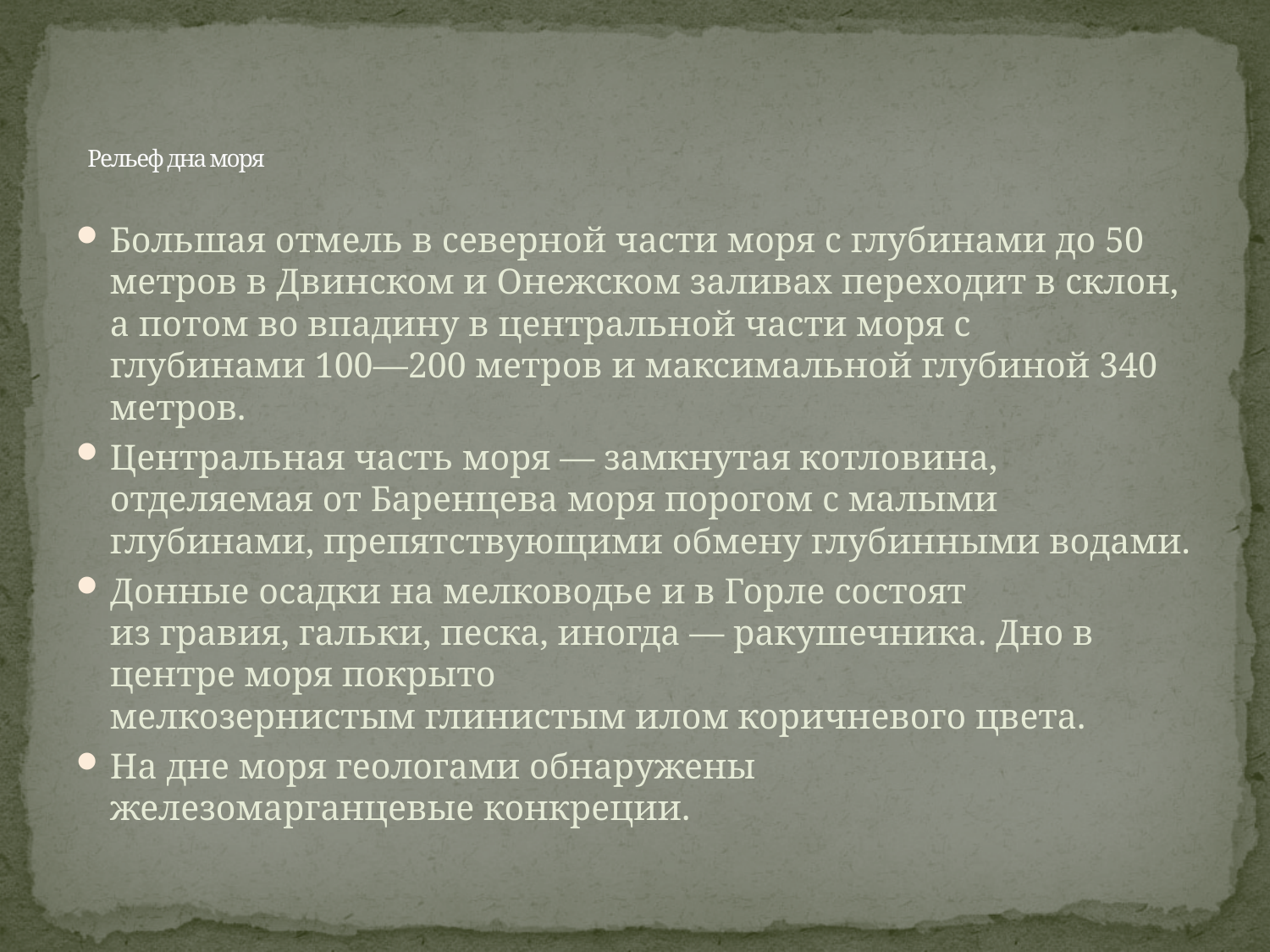

# Рельеф дна моря
Большая отмель в северной части моря с глубинами до 50 метров в Двинском и Онежском заливах переходит в склон, а потом во впадину в центральной части моря с глубинами 100—200 метров и максимальной глубиной 340 метров.
Центральная часть моря — замкнутая котловина, отделяемая от Баренцева моря порогом с малыми глубинами, препятствующими обмену глубинными водами.
Донные осадки на мелководье и в Горле состоят из гравия, гальки, песка, иногда — ракушечника. Дно в центре моря покрыто мелкозернистым глинистым илом коричневого цвета.
На дне моря геологами обнаружены железомарганцевые конкреции.